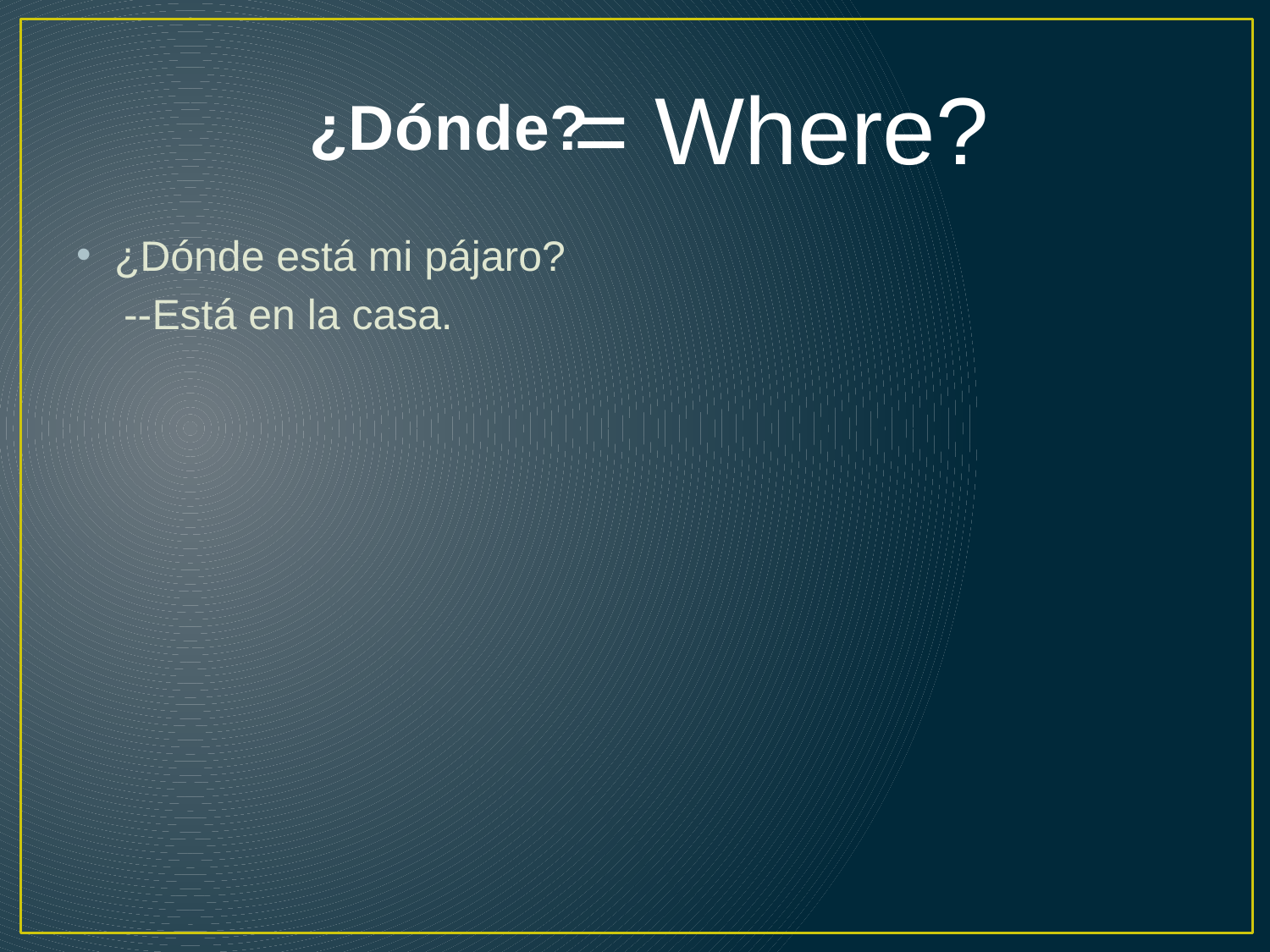

# ¿Dónde?
= Where?
¿Dónde está mi pájaro?
    --Está en la casa.